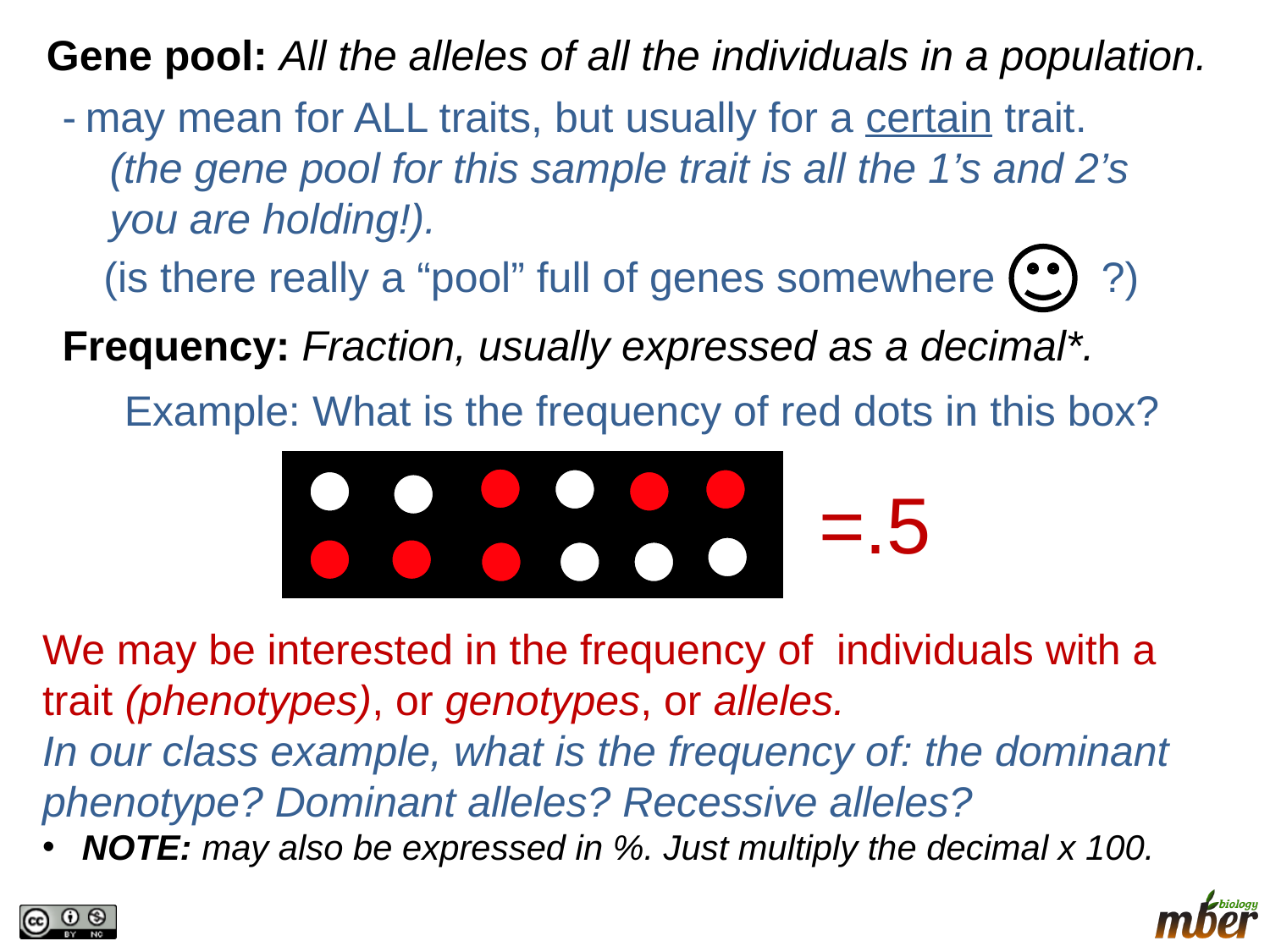

Gene pool: All the alleles of all the individuals in a population.
- may mean for ALL traits, but usually for a certain trait.
(the gene pool for this sample trait is all the 1’s and 2’s you are holding!).
 (is there really a “pool” full of genes somewhere         ?)

Frequency: Fraction, usually expressed as a decimal*.
Example: What is the frequency of red dots in this box?

=.5

6 red

We may be interested in the frequency of  individuals with a trait (phenotypes), or genotypes, or alleles.
In our class example, what is the frequency of: the dominant phenotype? Dominant alleles? Recessive alleles?
NOTE: may also be expressed in %. Just multiply the decimal x 100.